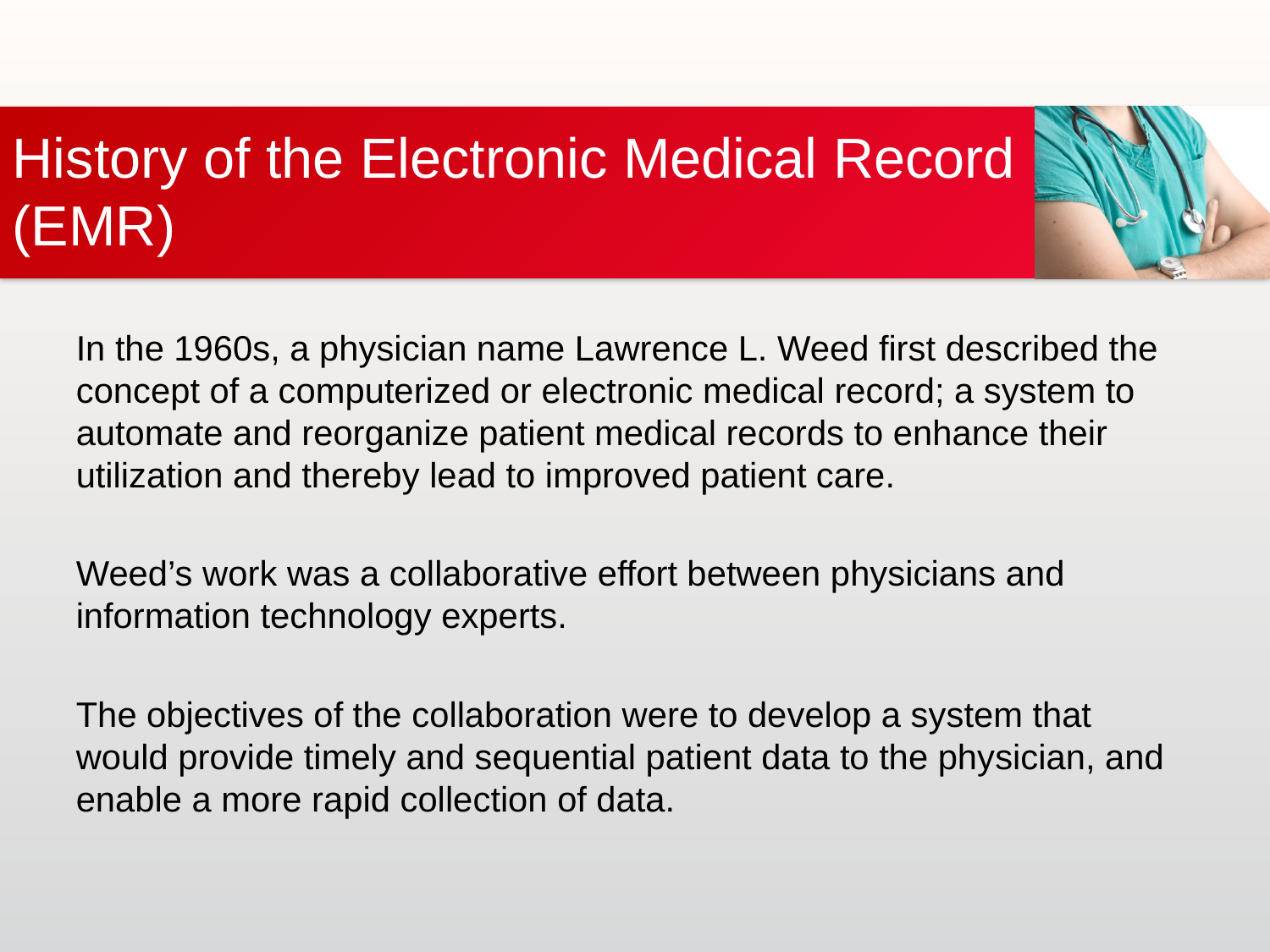

# History of the Electronic Medical Record (EMR)
In the 1960s, a physician name Lawrence L. Weed first described the concept of a computerized or electronic medical record; a system to automate and reorganize patient medical records to enhance their utilization and thereby lead to improved patient care.

Weed’s work was a collaborative effort between physicians and information technology experts.

The objectives of the collaboration were to develop a system that would provide timely and sequential patient data to the physician, and enable a more rapid collection of data.